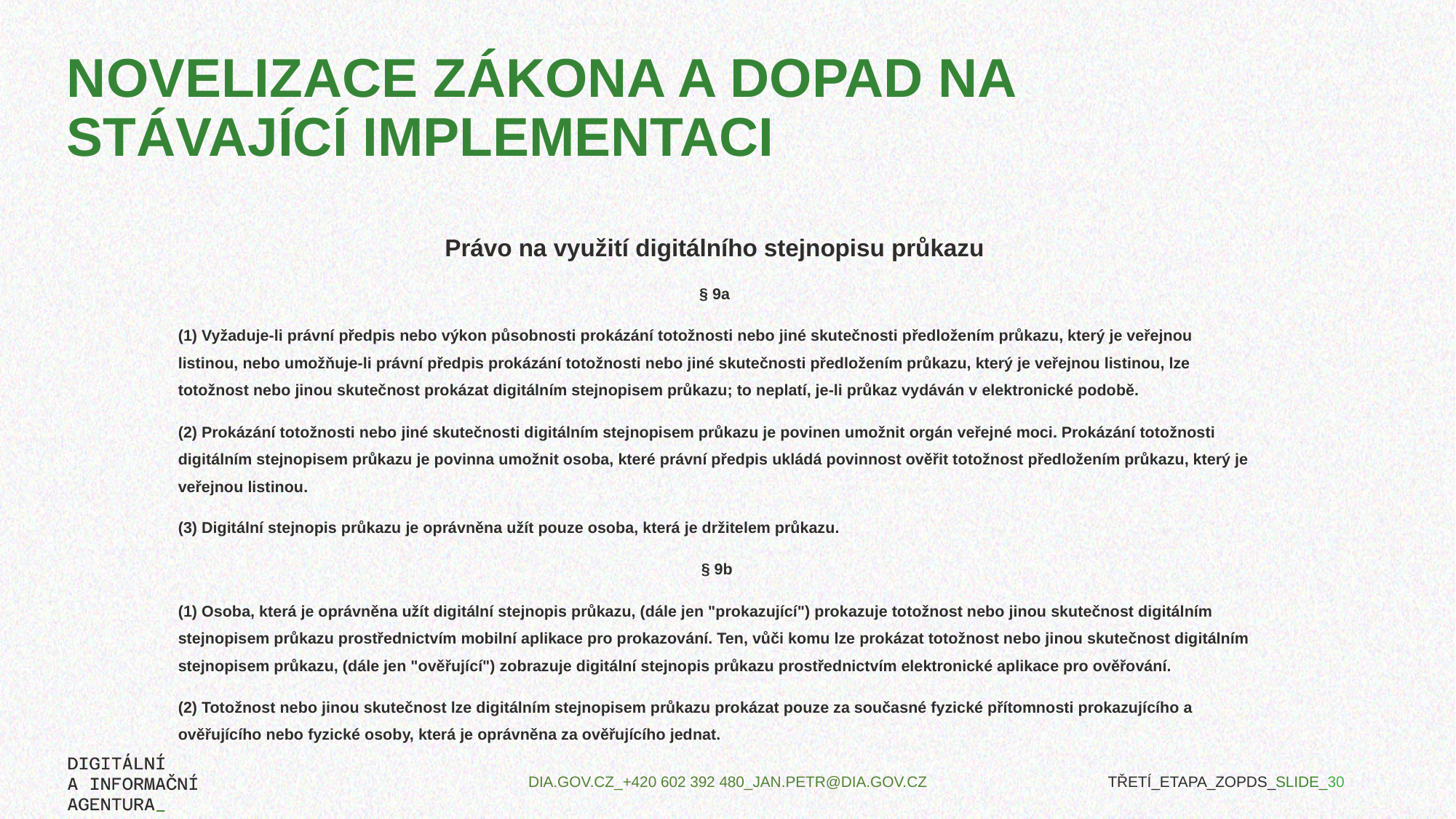

# Novelizace zákona a dopad na stávající implEmentaci
Právo na využití digitálního stejnopisu průkazu
§ 9a
(1) Vyžaduje-li právní předpis nebo výkon působnosti prokázání totožnosti nebo jiné skutečnosti předložením průkazu, který je veřejnou listinou, nebo umožňuje-li právní předpis prokázání totožnosti nebo jiné skutečnosti předložením průkazu, který je veřejnou listinou, lze totožnost nebo jinou skutečnost prokázat digitálním stejnopisem průkazu; to neplatí, je-li průkaz vydáván v elektronické podobě.
(2) Prokázání totožnosti nebo jiné skutečnosti digitálním stejnopisem průkazu je povinen umožnit orgán veřejné moci. Prokázání totožnosti digitálním stejnopisem průkazu je povinna umožnit osoba, které právní předpis ukládá povinnost ověřit totožnost předložením průkazu, který je veřejnou listinou.
(3) Digitální stejnopis průkazu je oprávněna užít pouze osoba, která je držitelem průkazu.
 § 9b
(1) Osoba, která je oprávněna užít digitální stejnopis průkazu, (dále jen "prokazující") prokazuje totožnost nebo jinou skutečnost digitálním stejnopisem průkazu prostřednictvím mobilní aplikace pro prokazování. Ten, vůči komu lze prokázat totožnost nebo jinou skutečnost digitálním stejnopisem průkazu, (dále jen "ověřující") zobrazuje digitální stejnopis průkazu prostřednictvím elektronické aplikace pro ověřování.
(2) Totožnost nebo jinou skutečnost lze digitálním stejnopisem průkazu prokázat pouze za současné fyzické přítomnosti prokazujícího a ověřujícího nebo fyzické osoby, která je oprávněna za ověřujícího jednat.
TŘETÍ_ETAPA_ZOPDS_SLIDE_30
DIA.GOV.CZ_+420 602 392 480_JAN.PETR@DIA.GOV.CZ